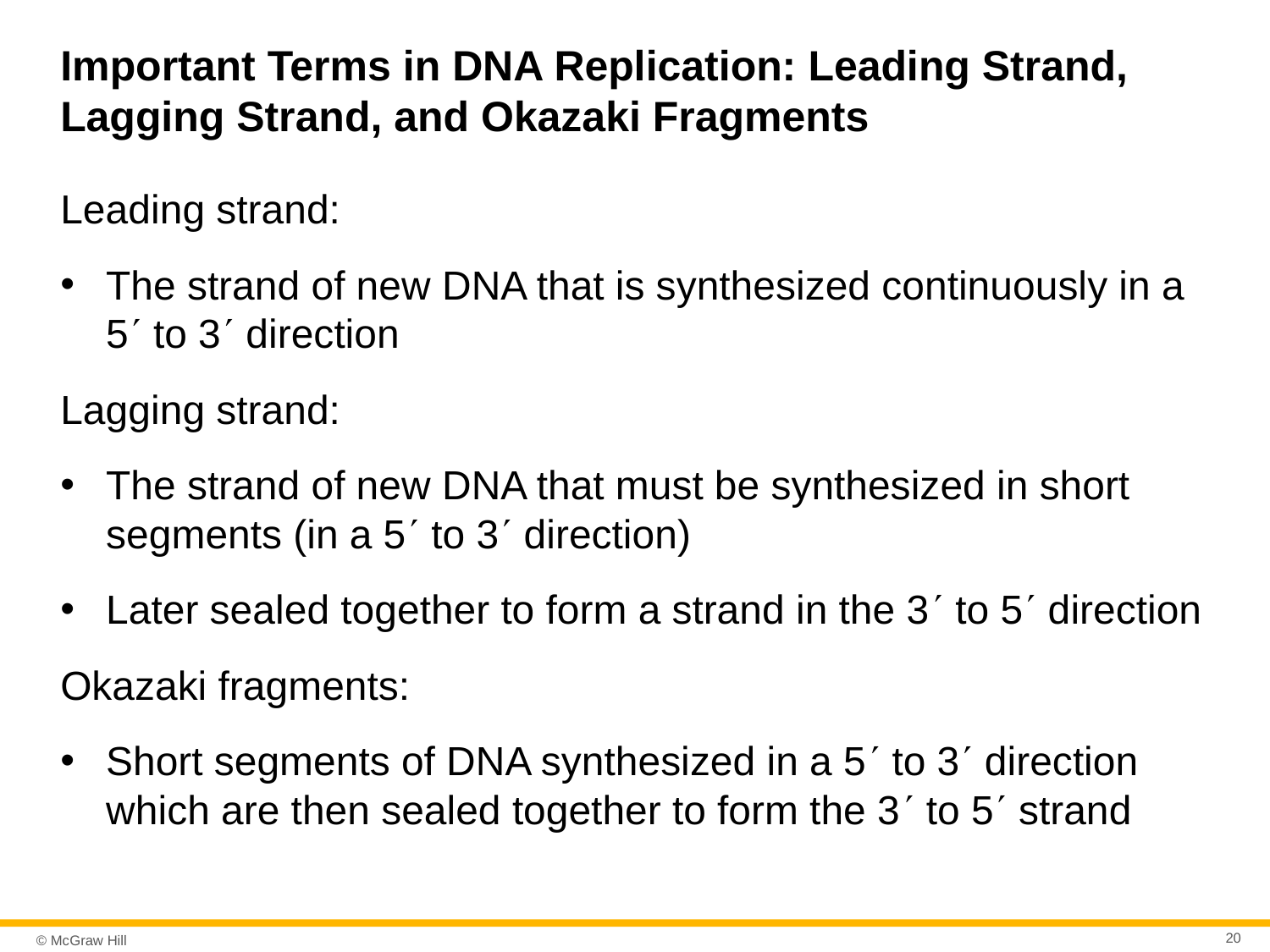

# Important Terms in DNA Replication: Leading Strand, Lagging Strand, and Okazaki Fragments
Leading strand:
The strand of new DNA that is synthesized continuously in a 5′ to 3′ direction
Lagging strand:
The strand of new DNA that must be synthesized in short segments (in a 5′ to 3′ direction)
Later sealed together to form a strand in the 3′ to 5′ direction
Okazaki fragments:
Short segments of DNA synthesized in a 5′ to 3′ direction which are then sealed together to form the 3′ to 5′ strand